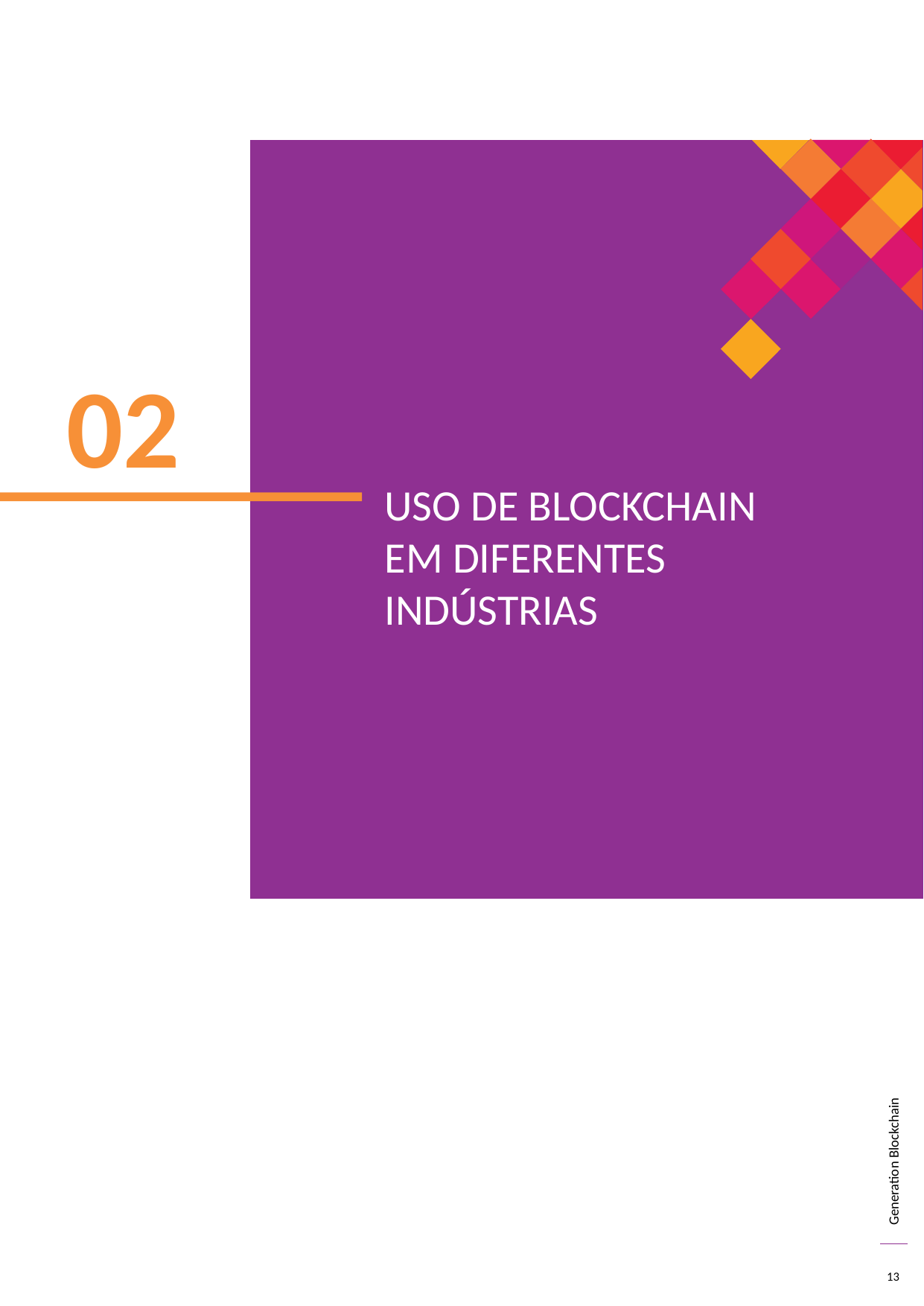

02
USO DE BLOCKCHAIN EM DIFERENTES INDÚSTRIAS
13